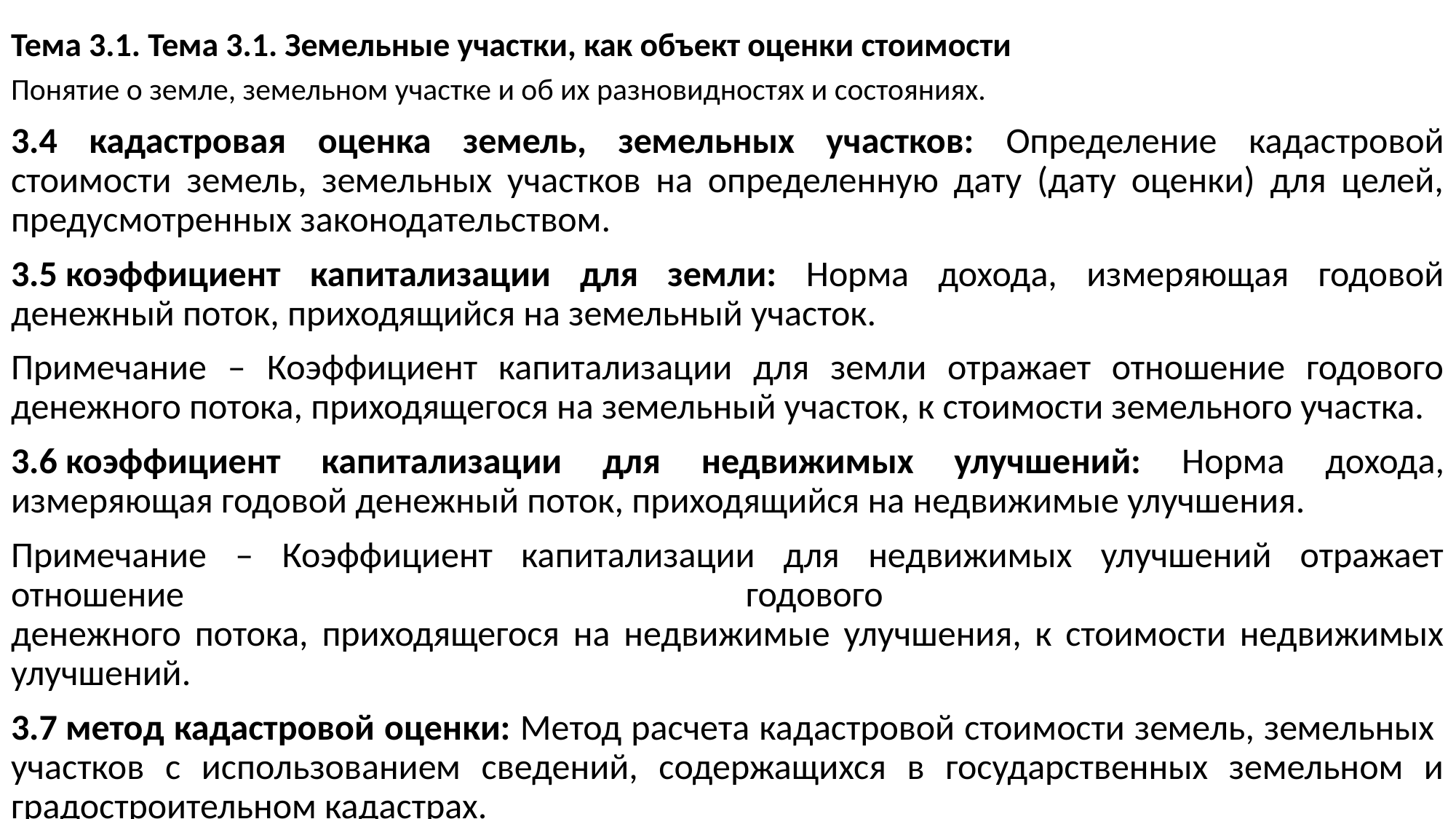

# Тема 3.1. Тема 3.1. Земельные участки, как объект оценки стоимости
Понятие о земле, земельном участке и об их разновидностях и состояниях.
3.4 кадастровая оценка земель, земельных участков: Определение кадастровой стоимости земель, земельных участков на определенную дату (дату оценки) для целей, предусмотренных законодательством.
3.5 коэффициент капитализации для земли: Норма дохода, измеряющая годовой денежный поток, приходящийся на земельный участок.
Примечание – Коэффициент капитализации для земли отражает отношение годового денежного потока, приходящегося на земельный участок, к стоимости земельного участка.
3.6 коэффициент капитализации для недвижимых улучшений: Норма дохода, измеряющая годовой денежный поток, приходящийся на недвижимые улучшения.
Примечание – Коэффициент капитализации для недвижимых улучшений отражает отношение годового
денежного потока, приходящегося на недвижимые улучшения, к стоимости недвижимых улучшений.
3.7 метод кадастровой оценки: Метод расчета кадастровой стоимости земель, земельных
участков с использованием сведений, содержащихся в государственных земельном и градостроительном кадастрах.